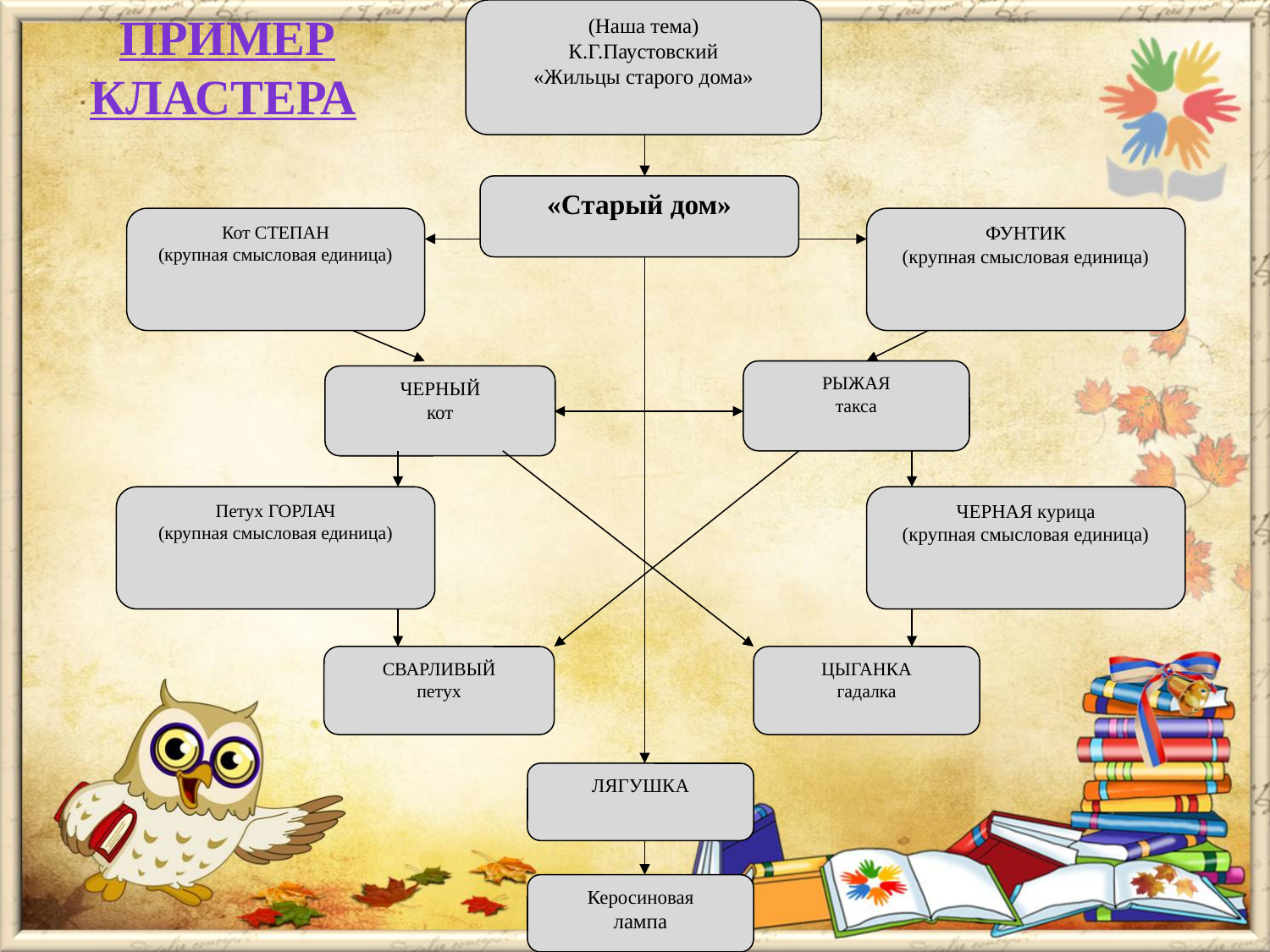

Пример кластера
(Наша тема)
К.Г.Паустовский
«Жильцы старого дома»
«Старый дом»

Кот СТЕПАН
(крупная смысловая единица)

ФУНТИК
(крупная смысловая единица)

РЫЖАЯ
такса
ЧЕРНЫЙ
кот
Петух ГОРЛАЧ
(крупная смысловая единица)

ЧЕРНАЯ курица
(крупная смысловая единица)

СВАРЛИВЫЙ
петух
ЦЫГАНКА
гадалка
ЛЯГУШКА
Керосиновая
лампа